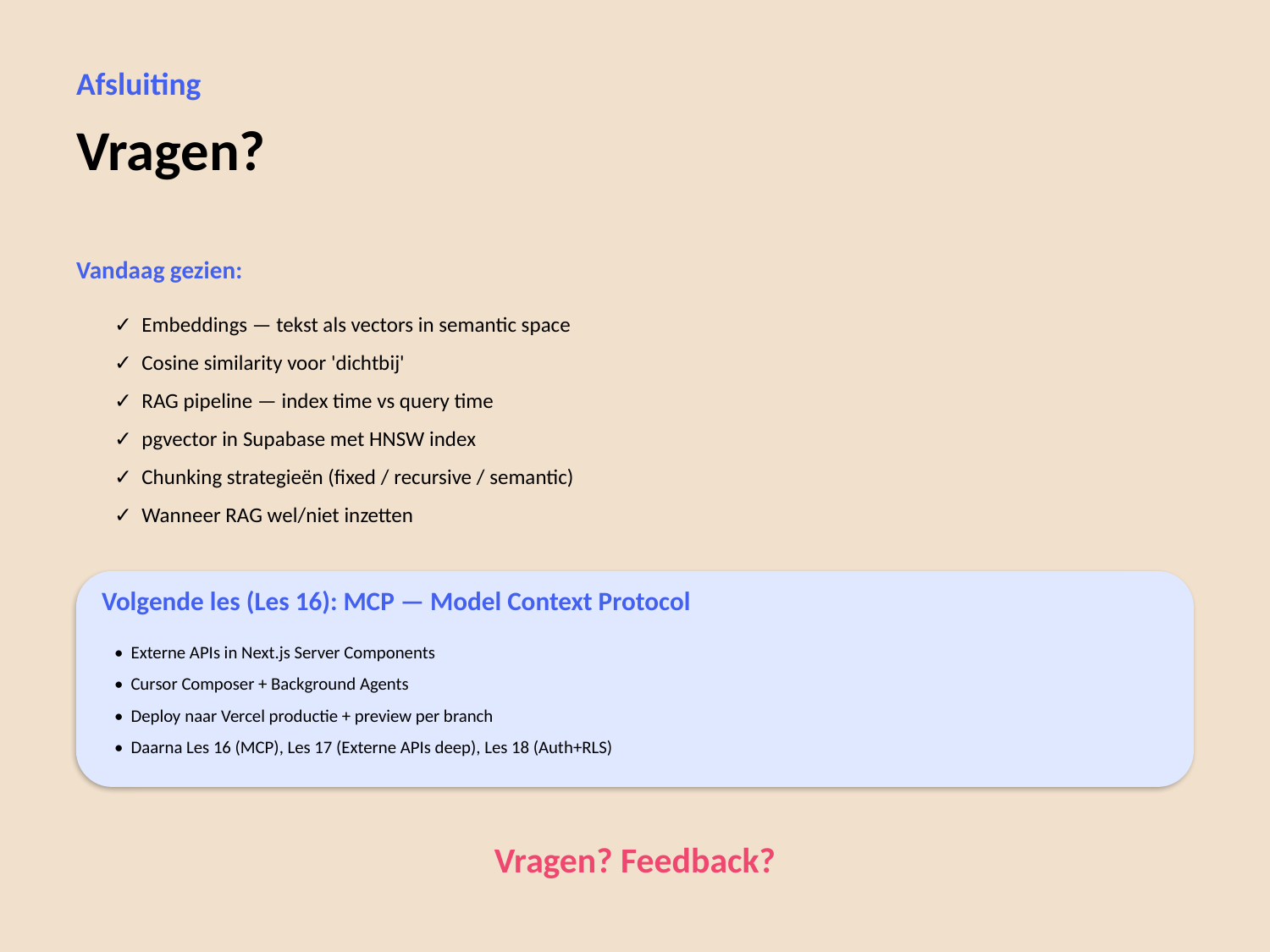

Afsluiting
Vragen?
Vandaag gezien:
✓  Embeddings — tekst als vectors in semantic space
✓  Cosine similarity voor 'dichtbij'
✓  RAG pipeline — index time vs query time
✓  pgvector in Supabase met HNSW index
✓  Chunking strategieën (fixed / recursive / semantic)
✓  Wanneer RAG wel/niet inzetten

Volgende les (Les 16): MCP — Model Context Protocol
•  Externe APIs in Next.js Server Components
•  Cursor Composer + Background Agents
•  Deploy naar Vercel productie + preview per branch
•  Daarna Les 16 (MCP), Les 17 (Externe APIs deep), Les 18 (Auth+RLS)
Vragen? Feedback?